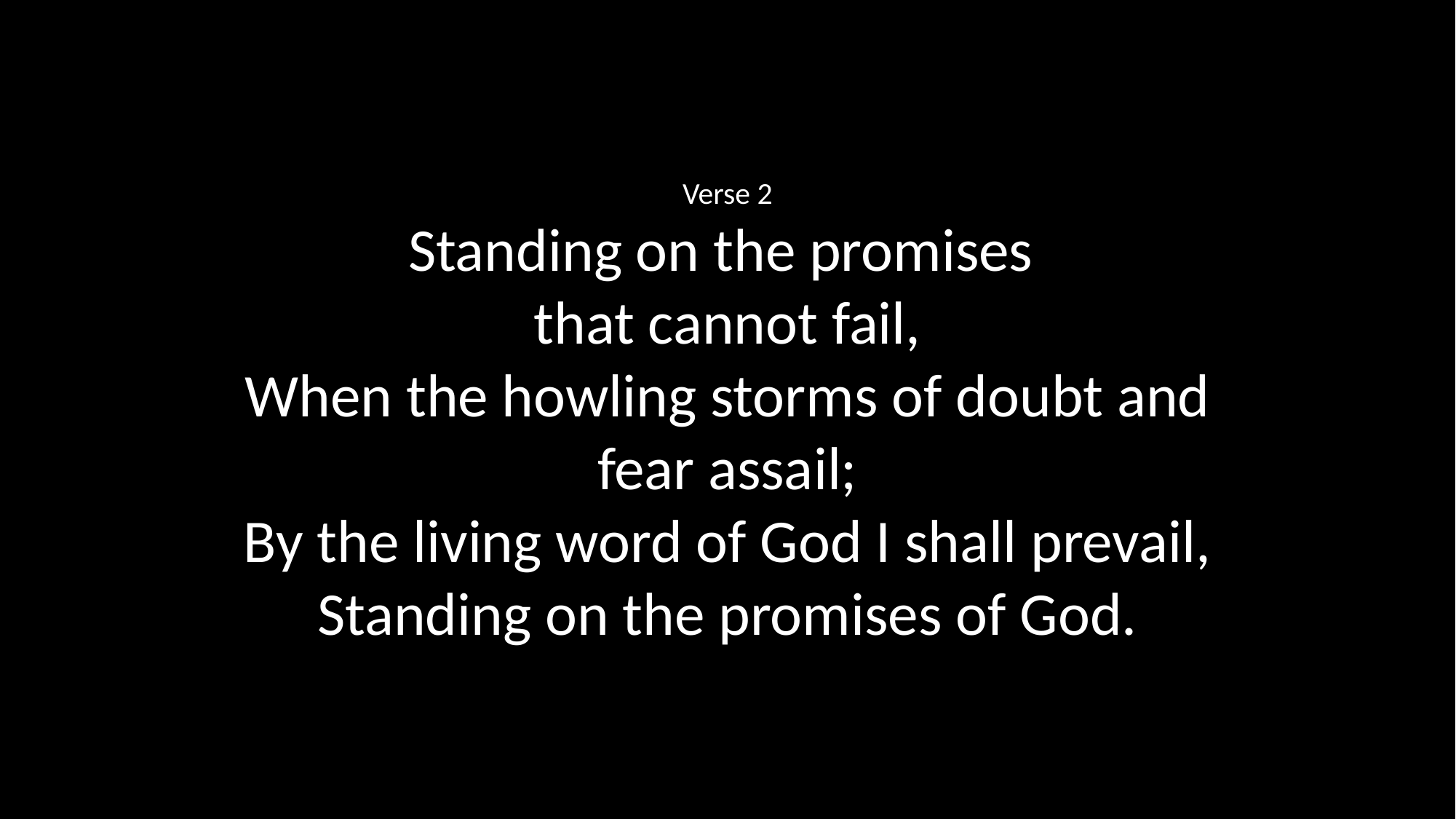

Verse 2
Standing on the promises
that cannot fail,
When the howling storms of doubt and fear assail;
By the living word of God I shall prevail,
Standing on the promises of God.